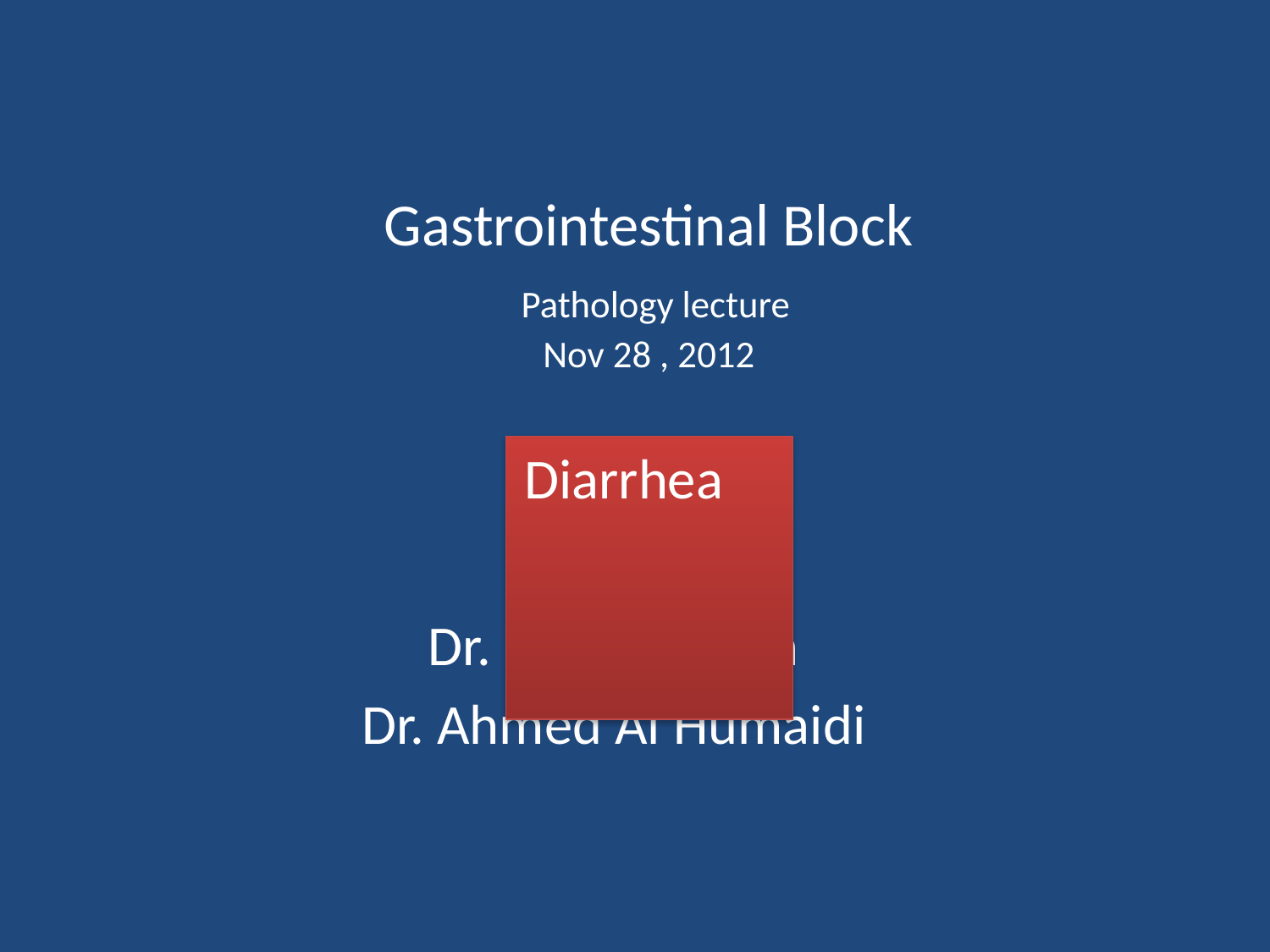

# Gastrointestinal Block Pathology lecture Nov 28 , 2012
Diarrhea
Dr. Maha Arafah
Dr. Ahmed Al Humaidi